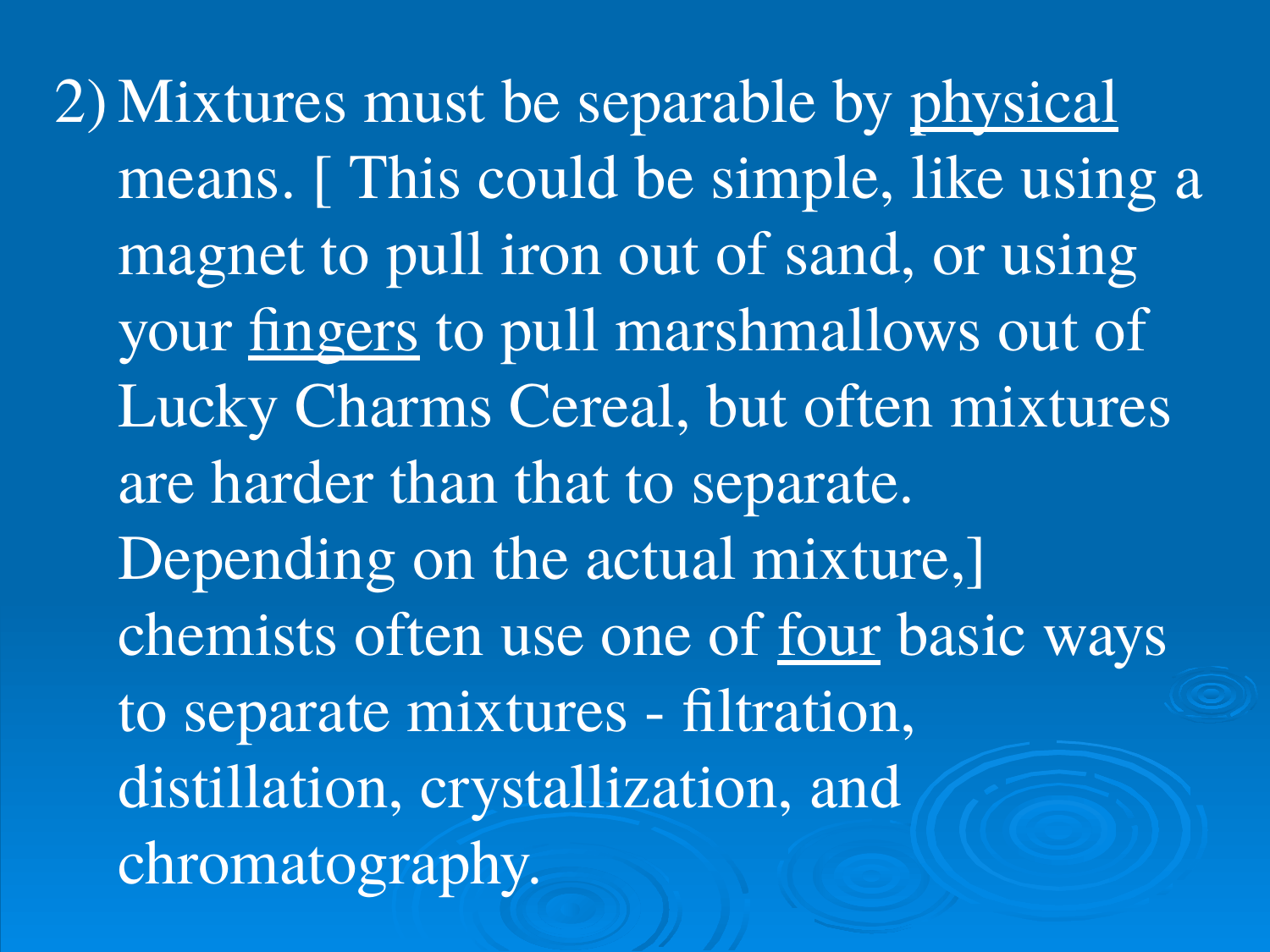

Mixtures must be separable by physical means. [ This could be simple, like using a magnet to pull iron out of sand, or using your fingers to pull marshmallows out of Lucky Charms Cereal, but often mixtures are harder than that to separate.  Depending on the actual mixture,] chemists often use one of four basic ways to separate mixtures - filtration, distillation, crystallization, and chromatography.